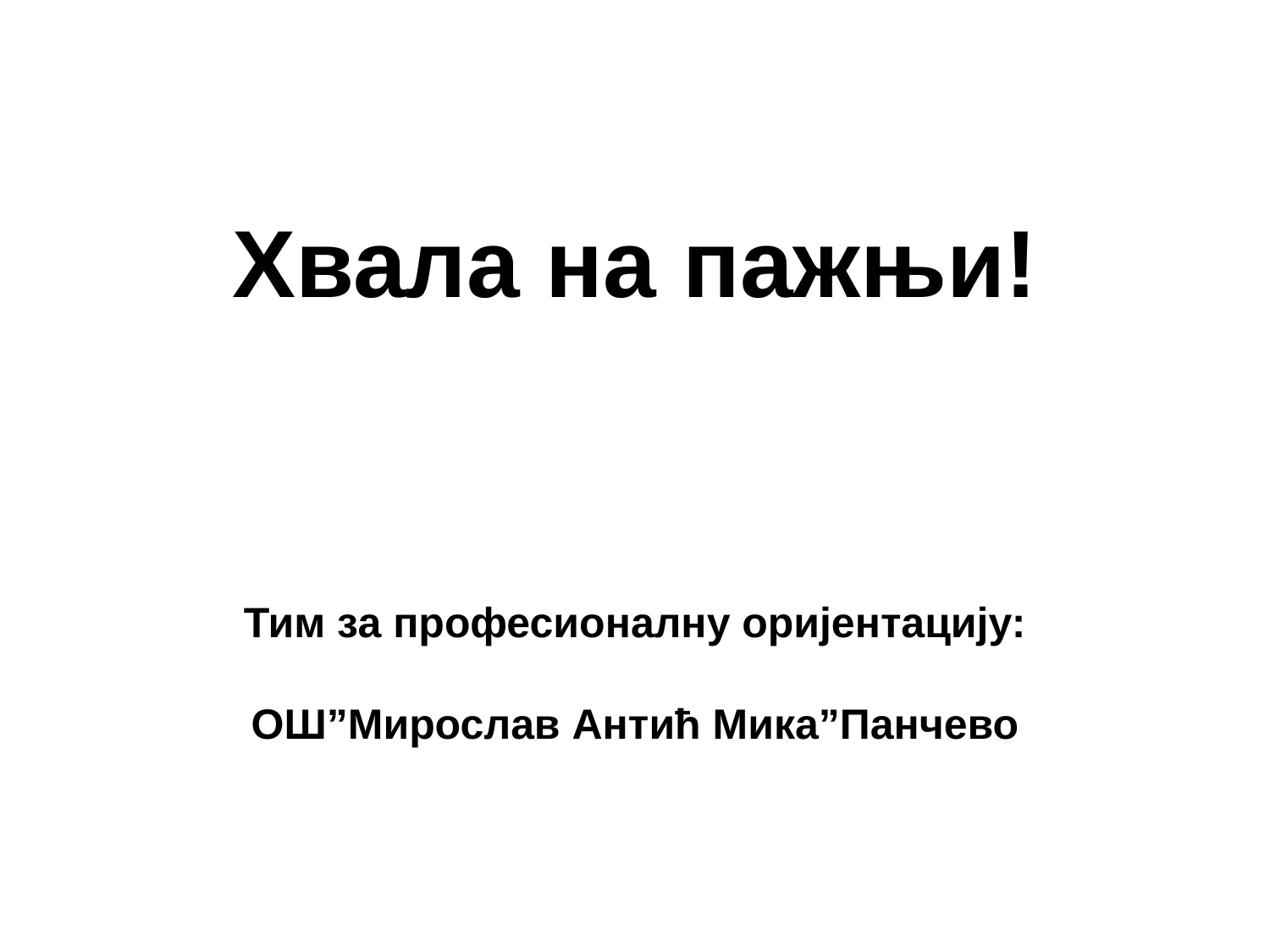

# Хвала на пажњи! Тим за професионалну оријентацију: ОШ”Мирослав Антић Мика”Панчево